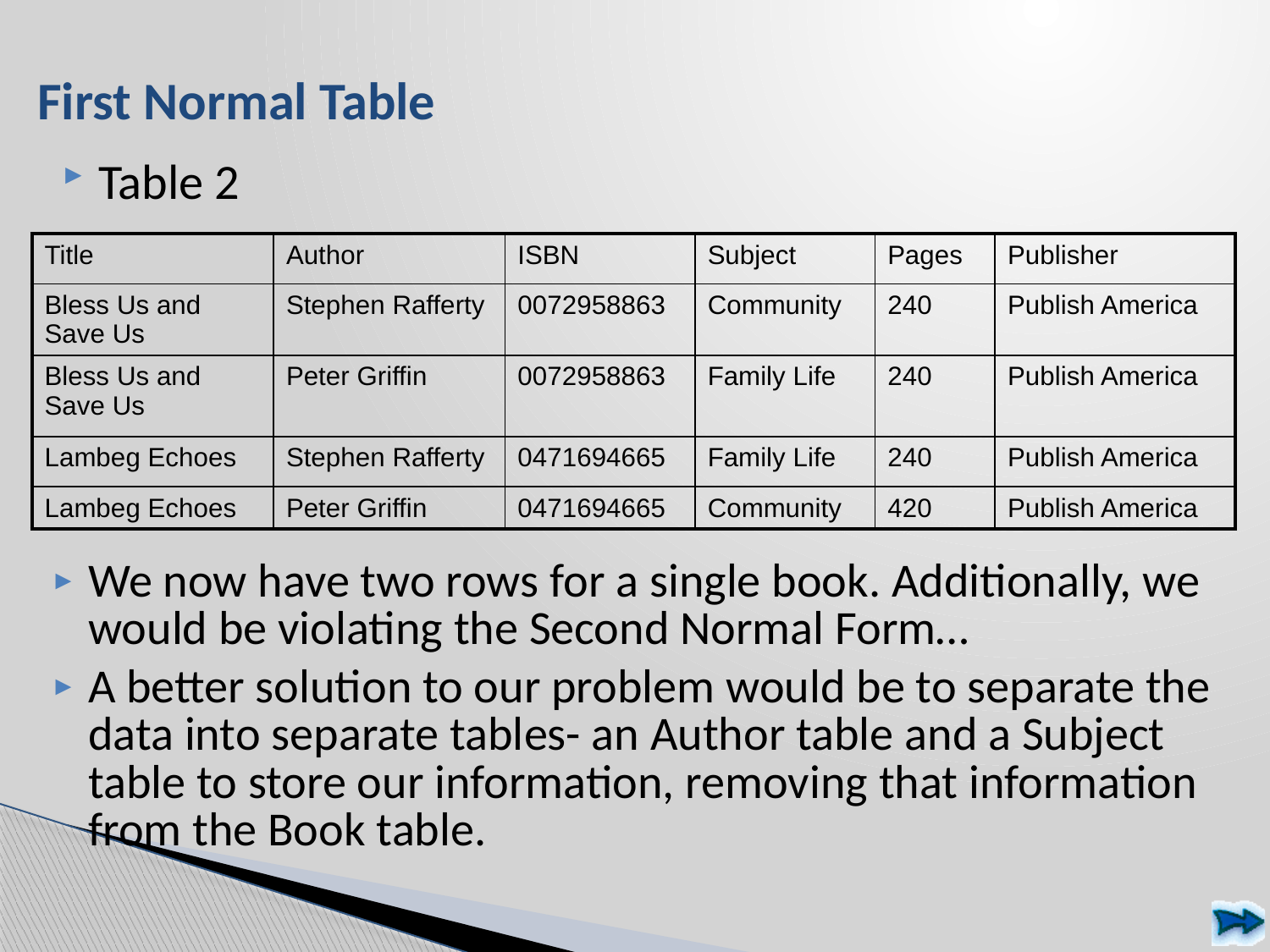

# First Normal Table
Table 2
| Title | Author | ISBN | Subject | Pages | Publisher |
| --- | --- | --- | --- | --- | --- |
| Bless Us and Save Us | Stephen Rafferty | 0072958863 | Community | 240 | Publish America |
| Bless Us and Save Us | Peter Griffin | 0072958863 | Family Life | 240 | Publish America |
| Lambeg Echoes | Stephen Rafferty | 0471694665 | Family Life | 240 | Publish America |
| Lambeg Echoes | Peter Griffin | 0471694665 | Community | 420 | Publish America |
We now have two rows for a single book. Additionally, we would be violating the Second Normal Form…
A better solution to our problem would be to separate the data into separate tables- an Author table and a Subject table to store our information, removing that information from the Book table.